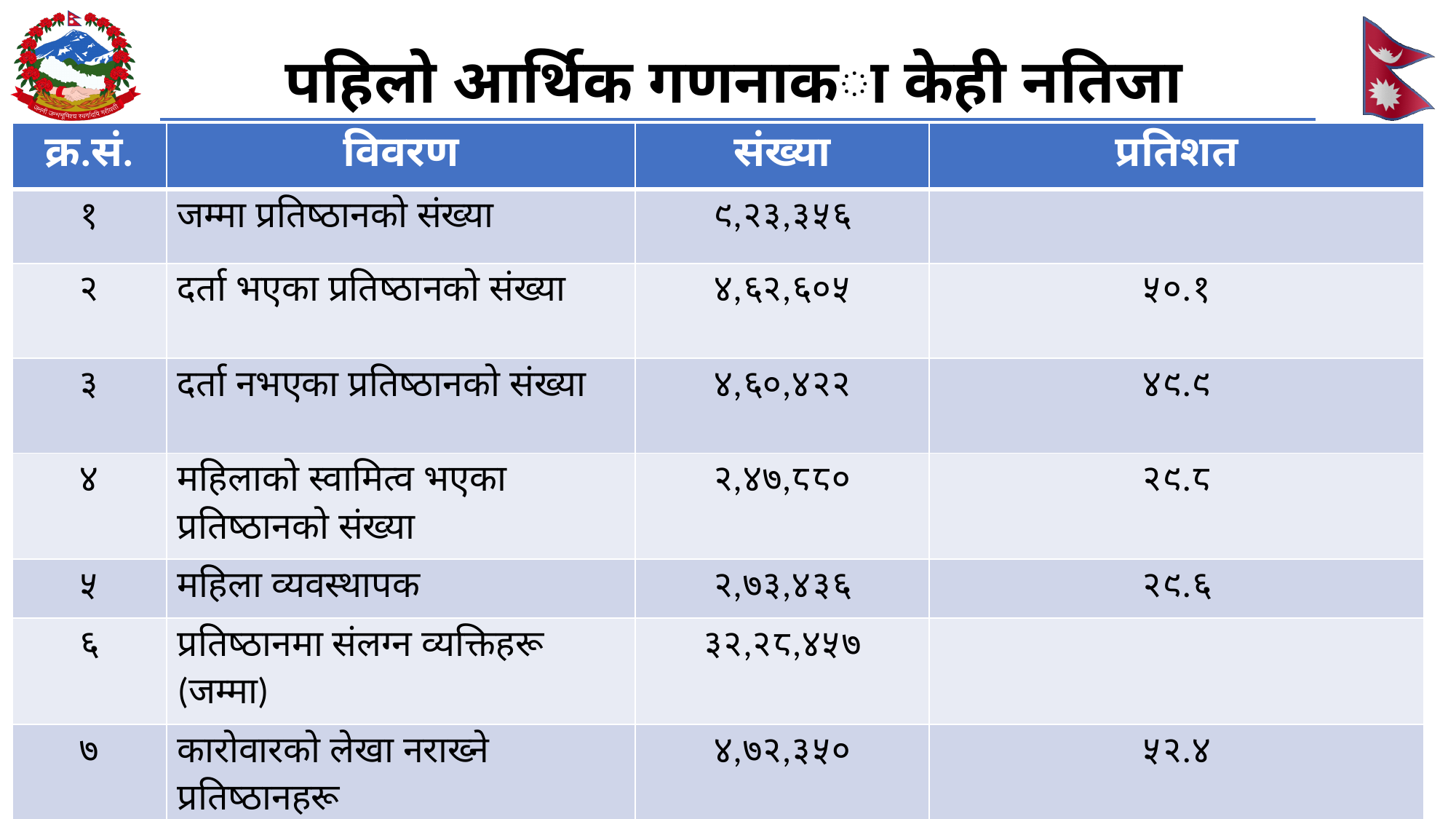

# पहिलो आर्थिक गणनाका केही नतिजा
| क्र.सं. | विवरण | संख्या | प्रतिशत |
| --- | --- | --- | --- |
| १ | जम्मा प्रतिष्ठानको संख्या | ९,२३,३५६ |  |
| २ | दर्ता भएका प्रतिष्ठानको संख्या | ४,६२,६०५ | ५०.१ |
| ३ | दर्ता नभएका प्रतिष्ठानको संख्या | ४,६०,४२२ | ४९.९ |
| ४ | महिलाको स्वामित्व भएका प्रतिष्ठानको संख्या | २,४७,८८० | २९.८ |
| ५ | महिला व्यवस्थापक | २,७३,४३६ | २९.६ |
| ६ | प्रतिष्ठानमा संलग्न व्यक्तिहरू (जम्मा) | ३२,२८,४५७ |  |
| ७ | कारोवारको लेखा नराख्ने प्रतिष्ठानहरू | ४,७२,३५० | ५२.४ |

8
“अर्थतन्त्र मापनको लागि आर्थिक गणना”